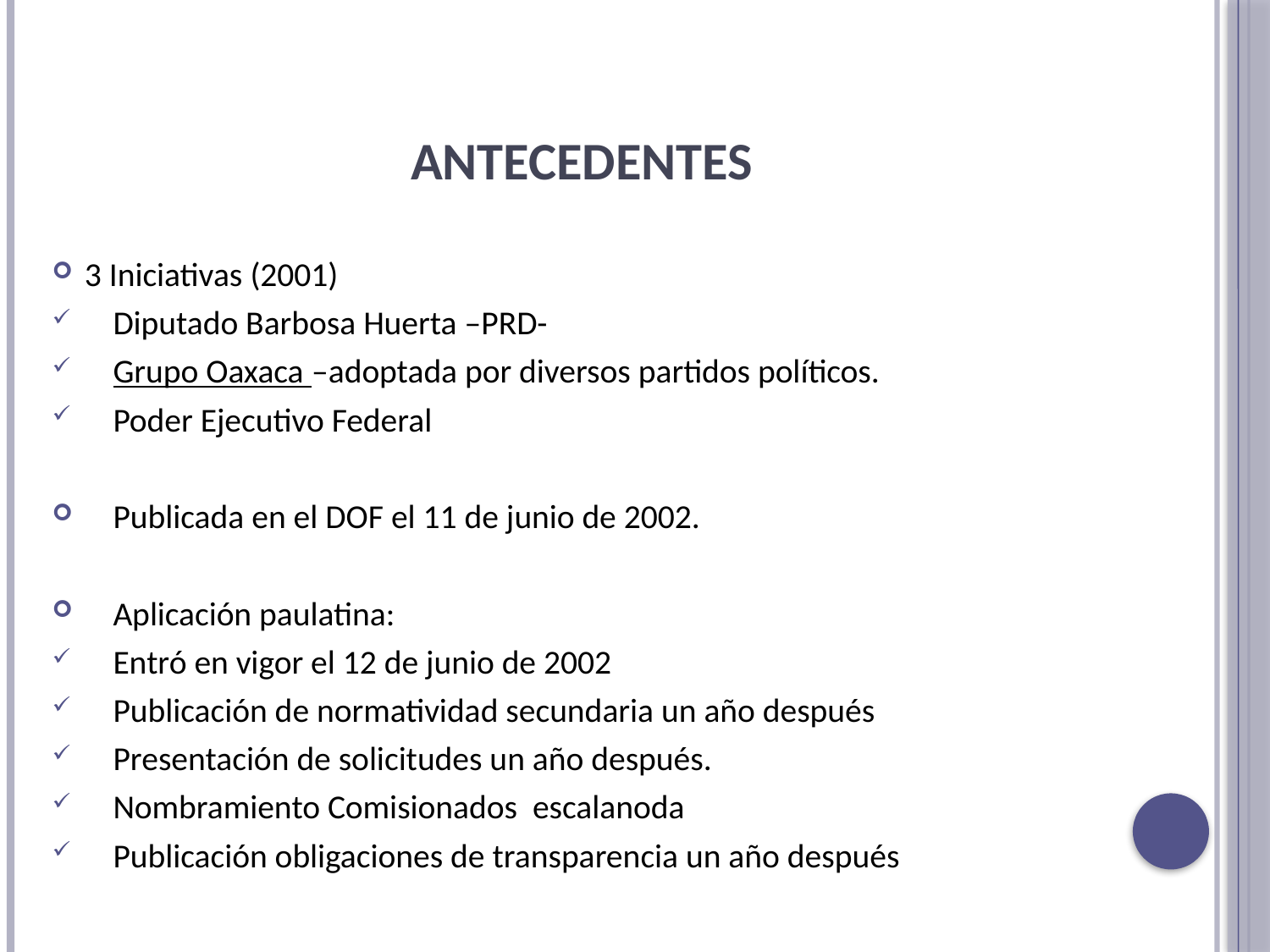

# Antecedentes

3 Iniciativas (2001)
Diputado Barbosa Huerta –PRD-
Grupo Oaxaca –adoptada por diversos partidos políticos.
Poder Ejecutivo Federal

Publicada en el DOF el 11 de junio de 2002.

Aplicación paulatina:
Entró en vigor el 12 de junio de 2002
Publicación de normatividad secundaria un año después
Presentación de solicitudes un año después.
Nombramiento Comisionados  escalanoda
Publicación obligaciones de transparencia un año después